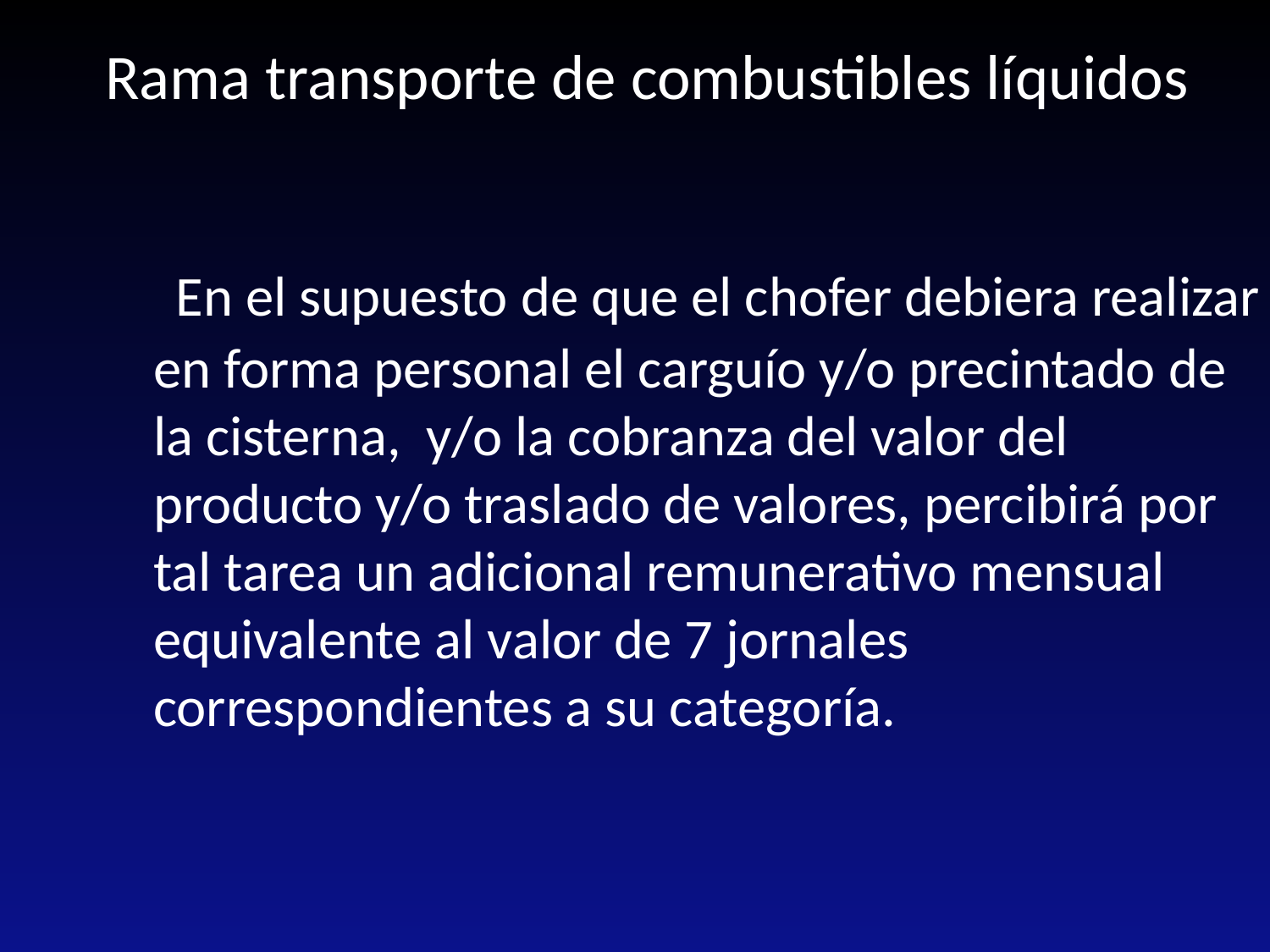

Rama transporte de combustibles líquidos

    En el supuesto de que el chofer debiera realizar en forma personal el carguío y/o precintado de la cisterna,  y/o la cobranza del valor del producto y/o traslado de valores, percibirá por tal tarea un adicional remunerativo mensual equivalente al valor de 7 jornales correspondientes a su categoría.